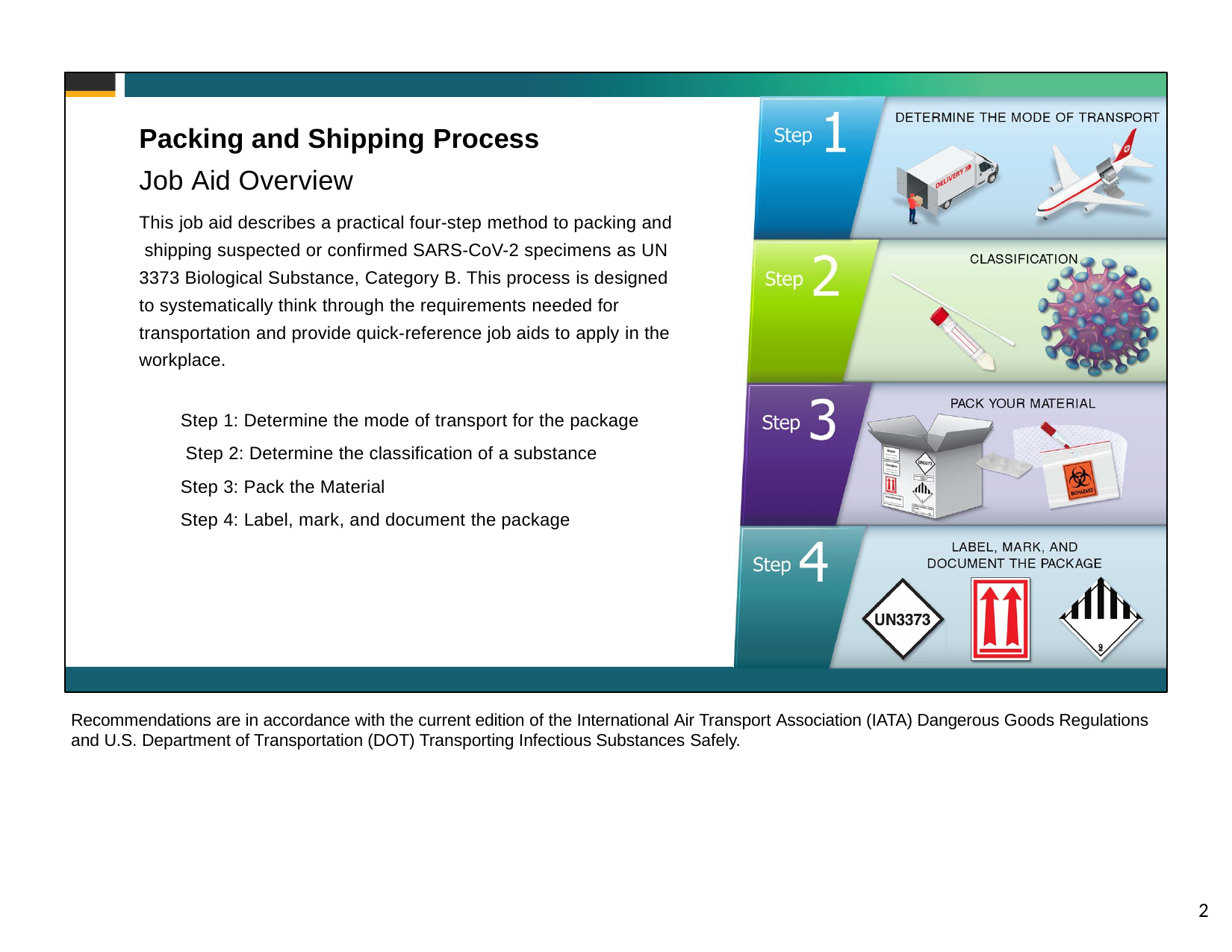

Packing and Shipping Process
Job Aid Overview
This job aid describes a practical four-step method to packing and  shipping suspected or confirmed SARS-CoV-2 specimens as UN  3373 Biological Substance, Category B. This process is designed  to systematically think through the requirements needed for  transportation and provide quick-reference job aids to apply in the  workplace.

Step 1: Determine the mode of transport for the package  Step 2: Determine the classification of a substance
Step 3: Pack the Material
Step 4: Label, mark, and document the package
Recommendations are in accordance with the current edition of the International Air Transport Association (IATA) Dangerous Goods Regulations  and U.S. Department of Transportation (DOT) Transporting Infectious Substances Safely.
2